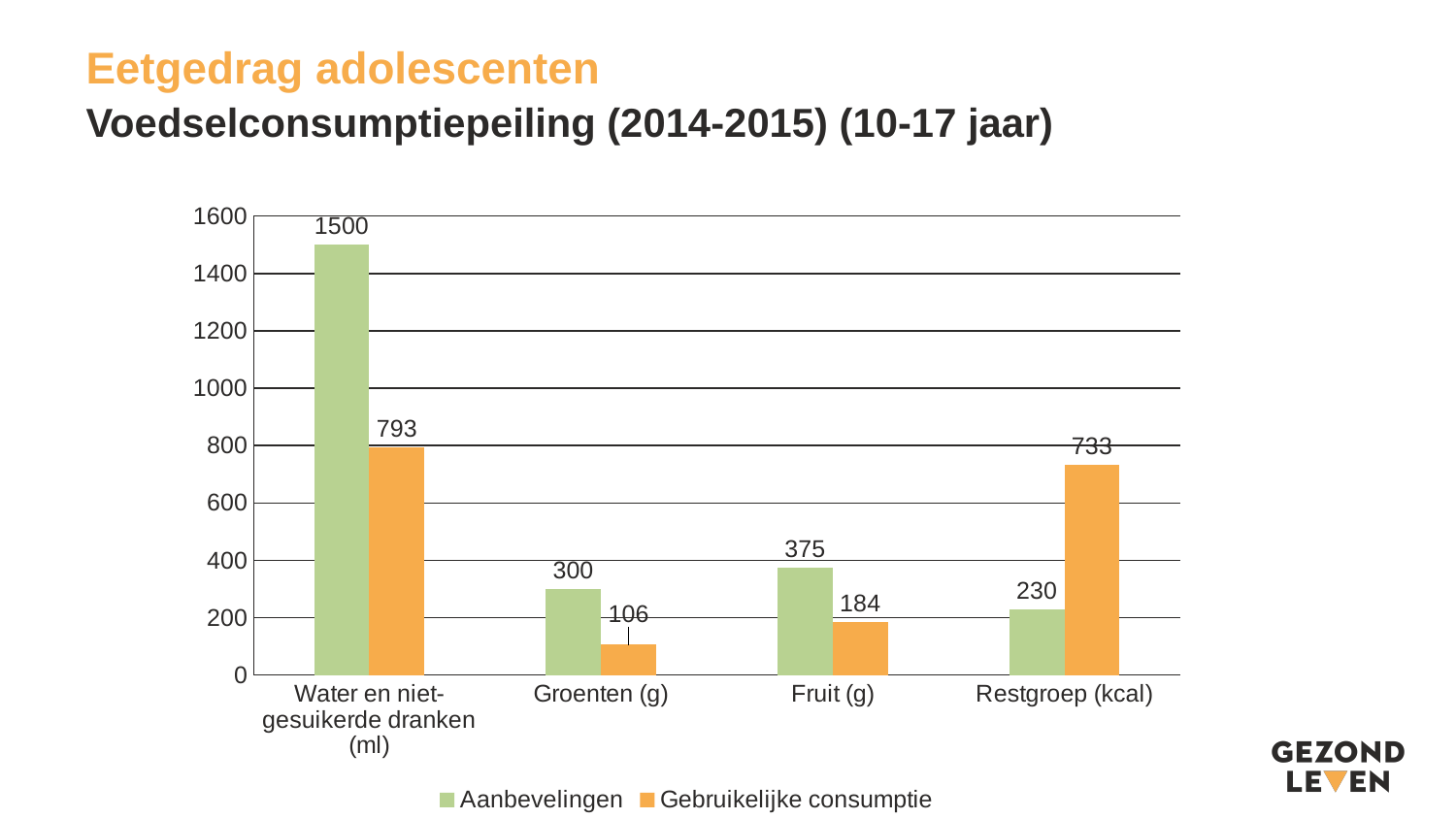

# Eetgedrag adolescenten
Voedselconsumptiepeiling (2014-2015) (10-17 jaar)

### Chart

| Category | Aanbevelingen | Gebruikelijke consumptie |
|---|---|---|
| Water en niet-gesuikerde dranken (ml) | 1500.0 | 793.0 |
| Groenten (g) | 300.0 | 106.0 |
| Fruit (g) | 375.0 | 184.0 |
| Restgroep (kcal) | 230.0 | 733.0 |